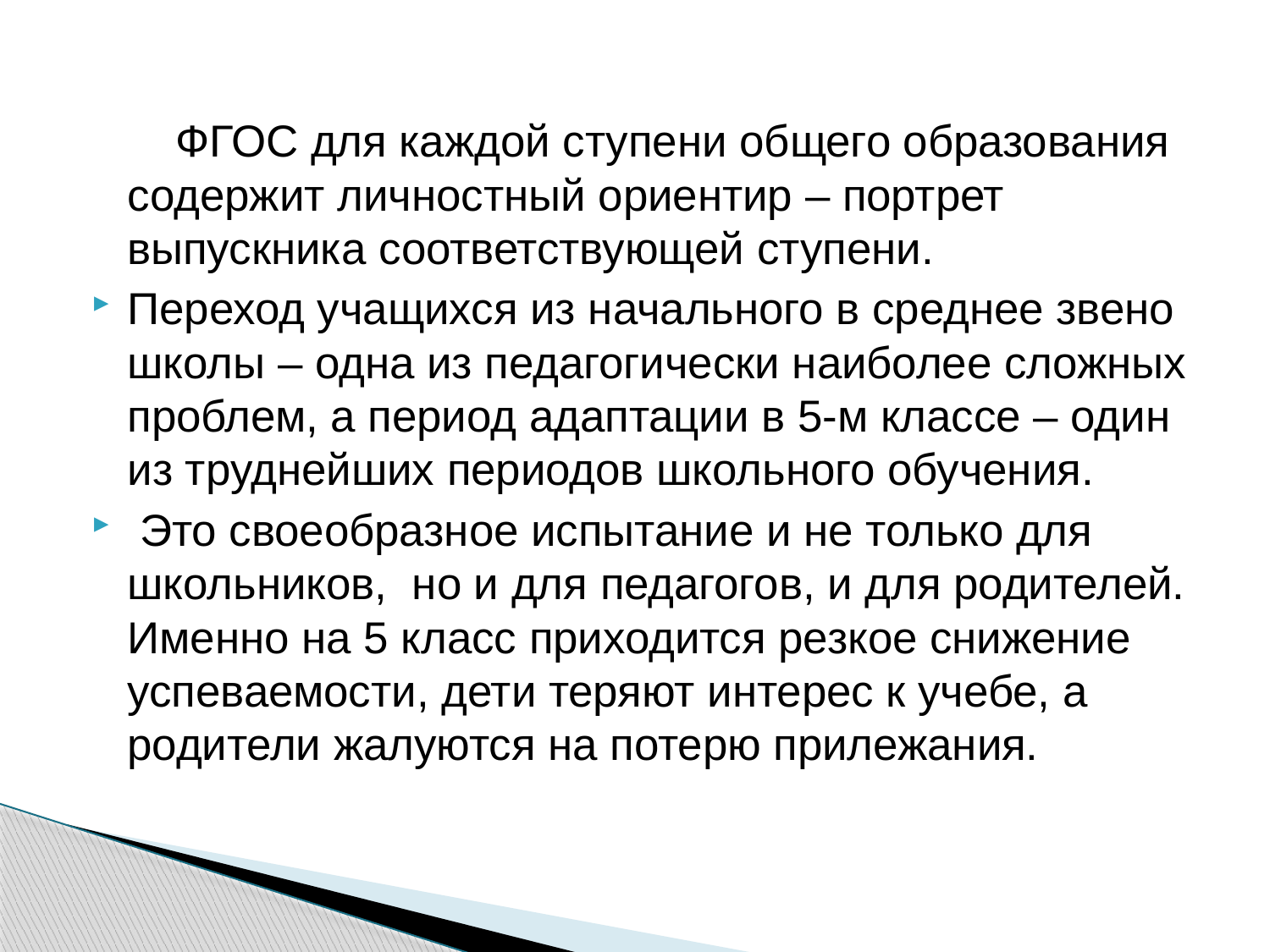

ФГОС для каждой ступени общего образования содержит личностный ориентир – портрет выпускника соответствующей ступени.
Переход учащихся из начального в среднее звено школы – одна из педагогически наиболее сложных проблем, а период адаптации в 5-м классе – один из труднейших периодов школьного обучения.
 Это своеобразное испытание и не только для школьников,  но и для педагогов, и для родителей. Именно на 5 класс приходится резкое снижение успеваемости, дети теряют интерес к учебе, а родители жалуются на потерю прилежания.